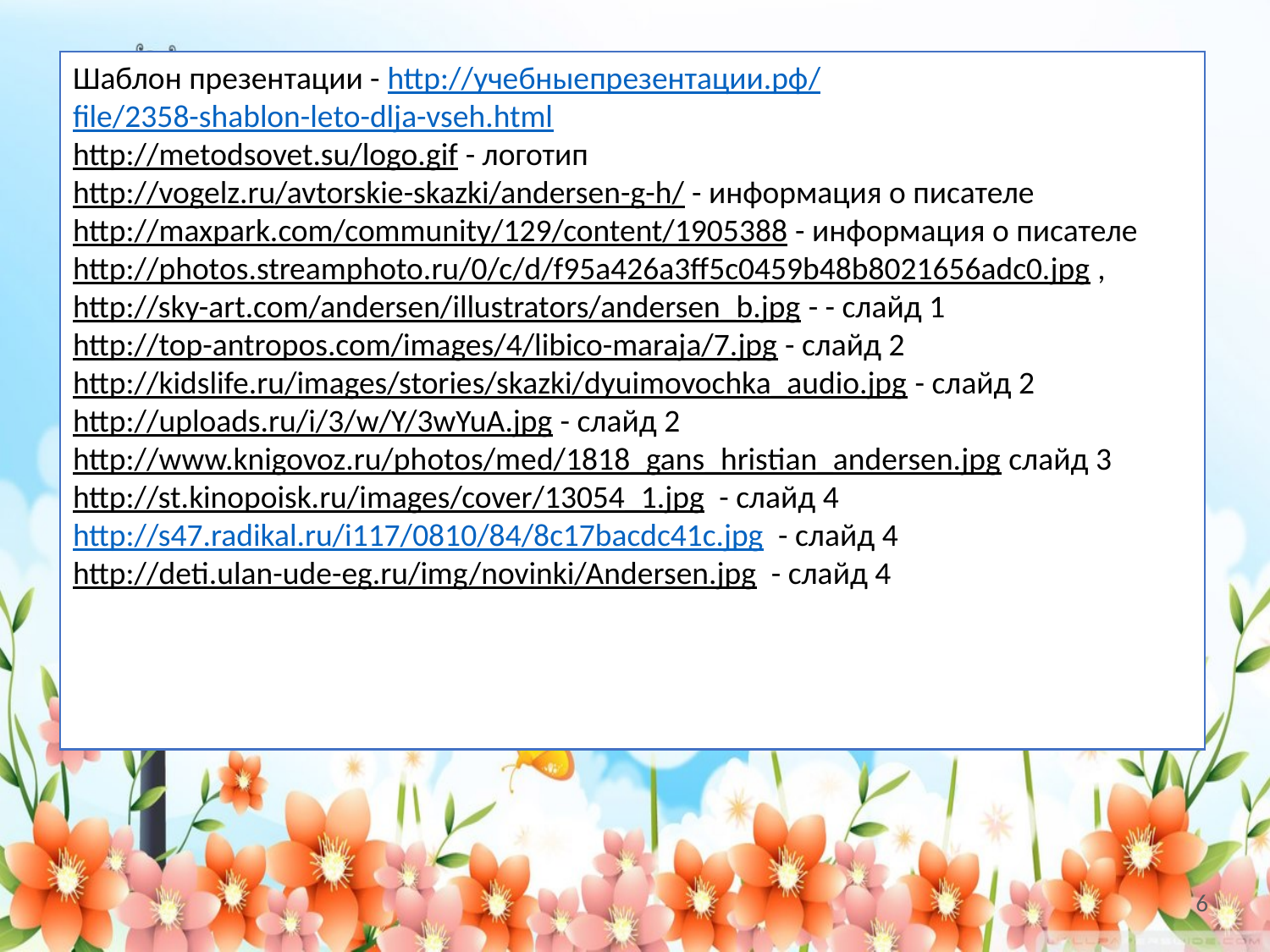

Шаблон презентации - http://учебныепрезентации.рф/file/2358-shablon-leto-dlja-vseh.html
http://metodsovet.su/logo.gif - логотип
http://vogelz.ru/avtorskie-skazki/andersen-g-h/ - информация о писателе
http://maxpark.com/community/129/content/1905388 - информация о писателе
http://photos.streamphoto.ru/0/c/d/f95a426a3ff5c0459b48b8021656adc0.jpg ,
http://sky-art.com/andersen/illustrators/andersen_b.jpg - - слайд 1
http://top-antropos.com/images/4/libico-maraja/7.jpg - слайд 2
http://kidslife.ru/images/stories/skazki/dyuimovochka_audio.jpg - слайд 2
http://uploads.ru/i/3/w/Y/3wYuA.jpg - слайд 2
http://www.knigovoz.ru/photos/med/1818_gans_hristian_andersen.jpg слайд 3
http://st.kinopoisk.ru/images/cover/13054_1.jpg  - слайд 4
http://s47.radikal.ru/i117/0810/84/8c17bacdc41c.jpg  - слайд 4
http://deti.ulan-ude-eg.ru/img/novinki/Andersen.jpg  - слайд 4

6